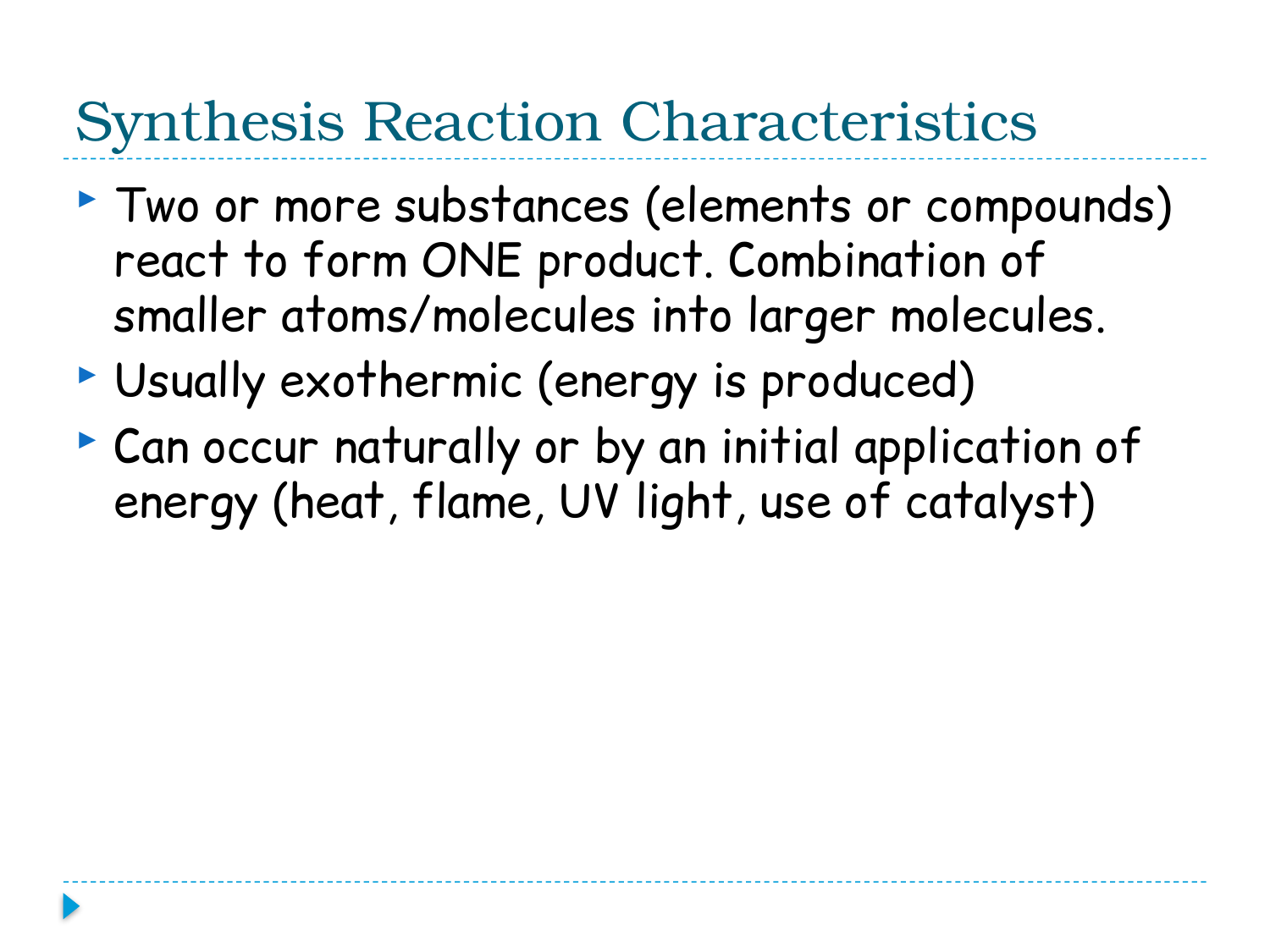

# Synthesis Reaction Characteristics
Two or more substances (elements or compounds) react to form ONE product. Combination of smaller atoms/molecules into larger molecules.
Usually exothermic (energy is produced)
Can occur naturally or by an initial application of energy (heat, flame, UV light, use of catalyst)